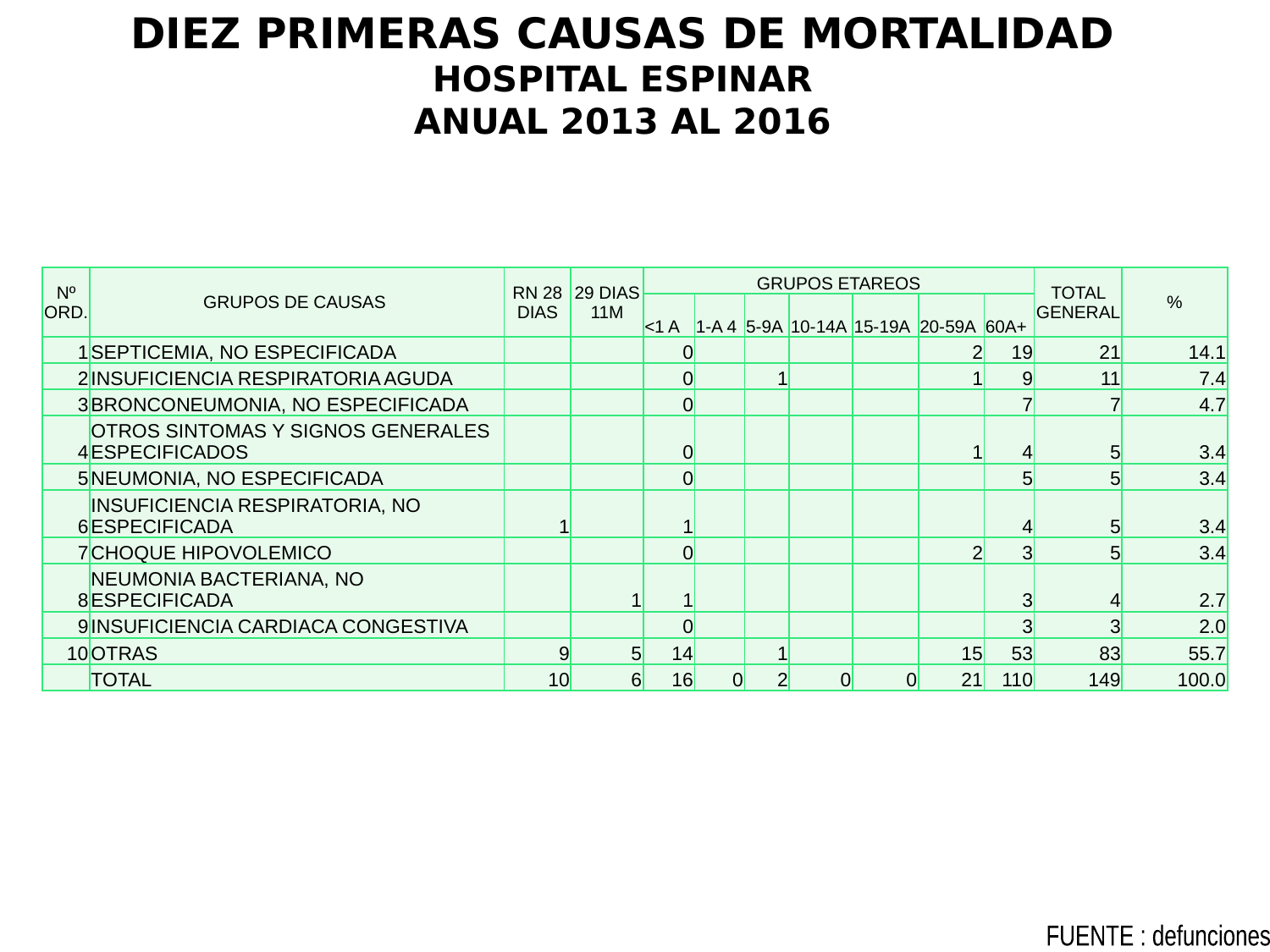

DIEZ PRIMERAS CAUSAS DE MORTALIDAD
HOSPITAL ESPINAR
ANUAL 2013 AL 2016
| Nº ORD. | GRUPOS DE CAUSAS | RN 28 DIAS | 29 DIAS 11M | GRUPOS ETAREOS |  |  |  |  |  |  | TOTAL GENERAL | % |
| --- | --- | --- | --- | --- | --- | --- | --- | --- | --- | --- | --- | --- |
|  |  |  |  | <1 A | 1-A 4 | 5-9A | 10-14A | 15-19A | 20-59A | 60A+ |  |  |
| 1 | SEPTICEMIA, NO ESPECIFICADA |  |  | 0 |  |  |  |  | 2 | 19 | 21 | 14.1 |
| 2 | INSUFICIENCIA RESPIRATORIA AGUDA |  |  | 0 |  | 1 |  |  | 1 | 9 | 11 | 7.4 |
| 3 | BRONCONEUMONIA, NO ESPECIFICADA |  |  | 0 |  |  |  |  |  | 7 | 7 | 4.7 |
| 4 | OTROS SINTOMAS Y SIGNOS GENERALES ESPECIFICADOS |  |  | 0 |  |  |  |  | 1 | 4 | 5 | 3.4 |
| 5 | NEUMONIA, NO ESPECIFICADA |  |  | 0 |  |  |  |  |  | 5 | 5 | 3.4 |
| 6 | INSUFICIENCIA RESPIRATORIA, NO ESPECIFICADA | 1 |  | 1 |  |  |  |  |  | 4 | 5 | 3.4 |
| 7 | CHOQUE HIPOVOLEMICO |  |  | 0 |  |  |  |  | 2 | 3 | 5 | 3.4 |
| 8 | NEUMONIA BACTERIANA, NO ESPECIFICADA |  | 1 | 1 |  |  |  |  |  | 3 | 4 | 2.7 |
| 9 | INSUFICIENCIA CARDIACA CONGESTIVA |  |  | 0 |  |  |  |  |  | 3 | 3 | 2.0 |
| 10 | OTRAS | 9 | 5 | 14 |  | 1 |  |  | 15 | 53 | 83 | 55.7 |
|  | TOTAL | 10 | 6 | 16 | 0 | 2 | 0 | 0 | 21 | 110 | 149 | 100.0 |
FUENTE : defunciones